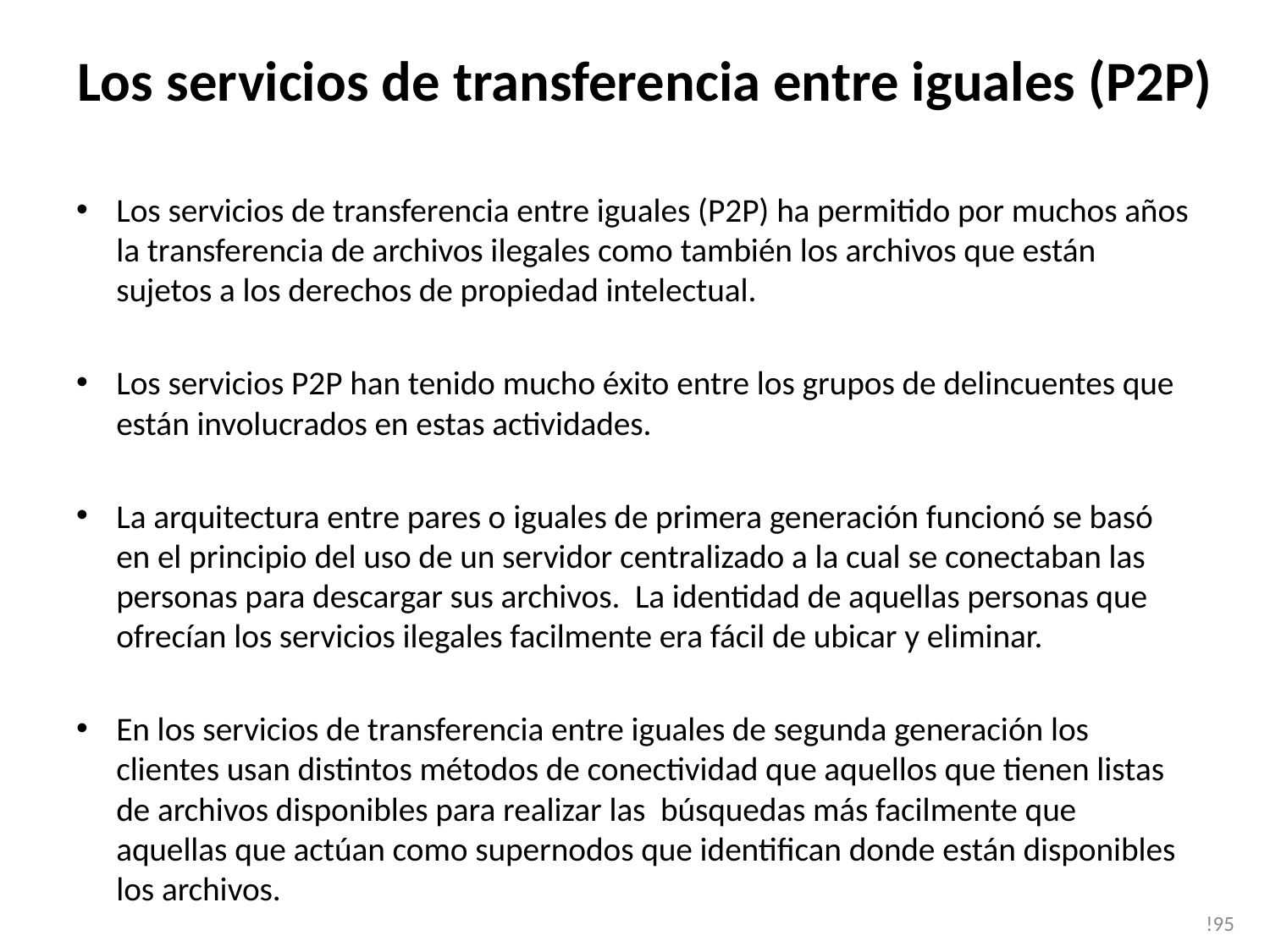

# Los servicios de transferencia entre iguales (P2P)
Los servicios de transferencia entre iguales (P2P) ha permitido por muchos años la transferencia de archivos ilegales como también los archivos que están sujetos a los derechos de propiedad intelectual.

Los servicios P2P han tenido mucho éxito entre los grupos de delincuentes que están involucrados en estas actividades.

La arquitectura entre pares o iguales de primera generación funcionó se basó en el principio del uso de un servidor centralizado a la cual se conectaban las personas para descargar sus archivos.  La identidad de aquellas personas que ofrecían los servicios ilegales facilmente era fácil de ubicar y eliminar.

En los servicios de transferencia entre iguales de segunda generación los clientes usan distintos métodos de conectividad que aquellos que tienen listas de archivos disponibles para realizar las  búsquedas más facilmente que aquellas que actúan como supernodos que identifican donde están disponibles los archivos.

!95